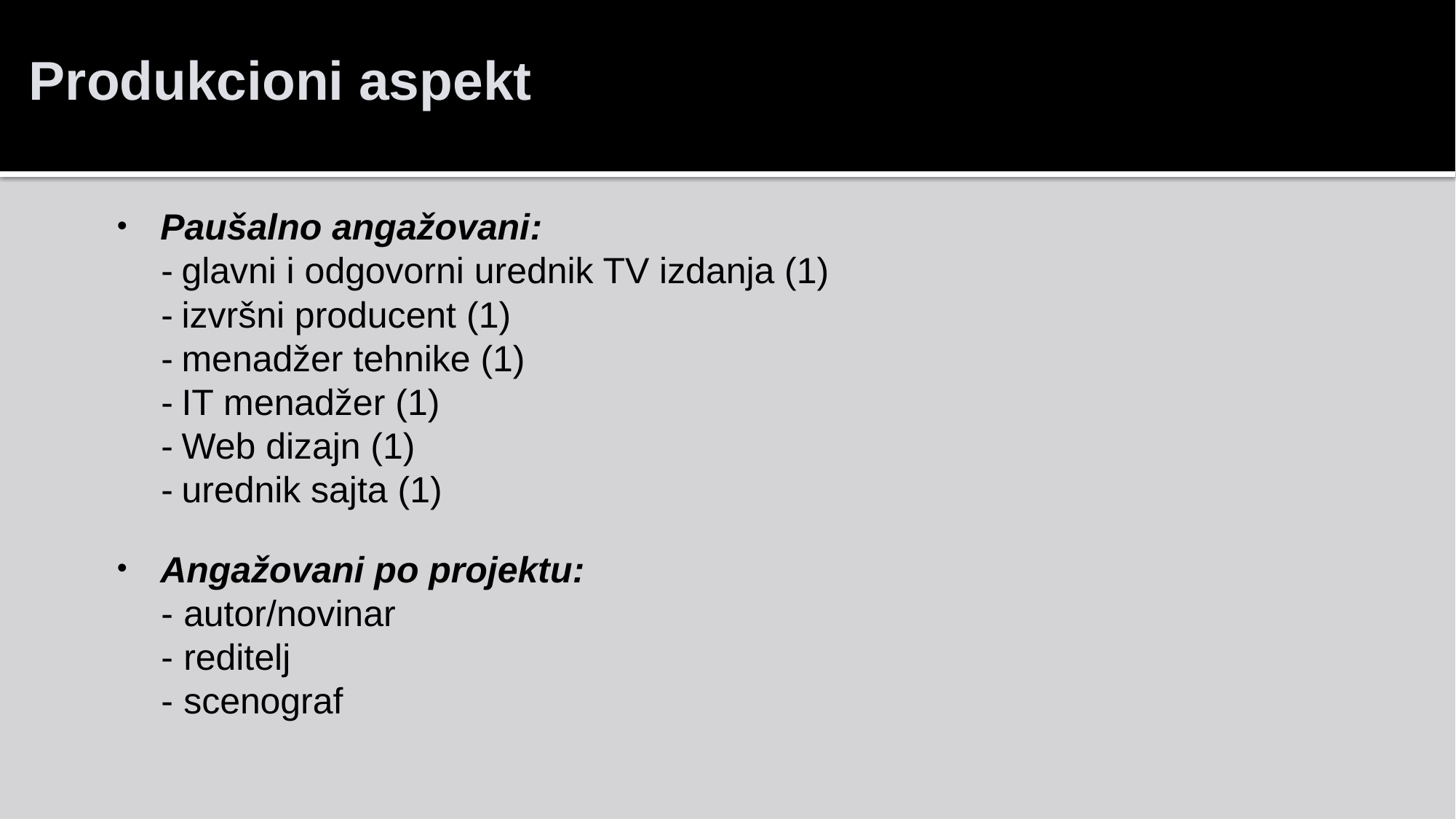

Produkcioni aspekt

Paušalno angažovani:
-	glavni i odgovorni urednik TV izdanja (1)
-	izvršni producent (1)
-	menadžer tehnike (1)
-	IT menadžer (1)
-	Web dizajn (1)
-	urednik sajta (1)

Angažovani po projektu:
- autor/novinar
- reditelj
- scenograf